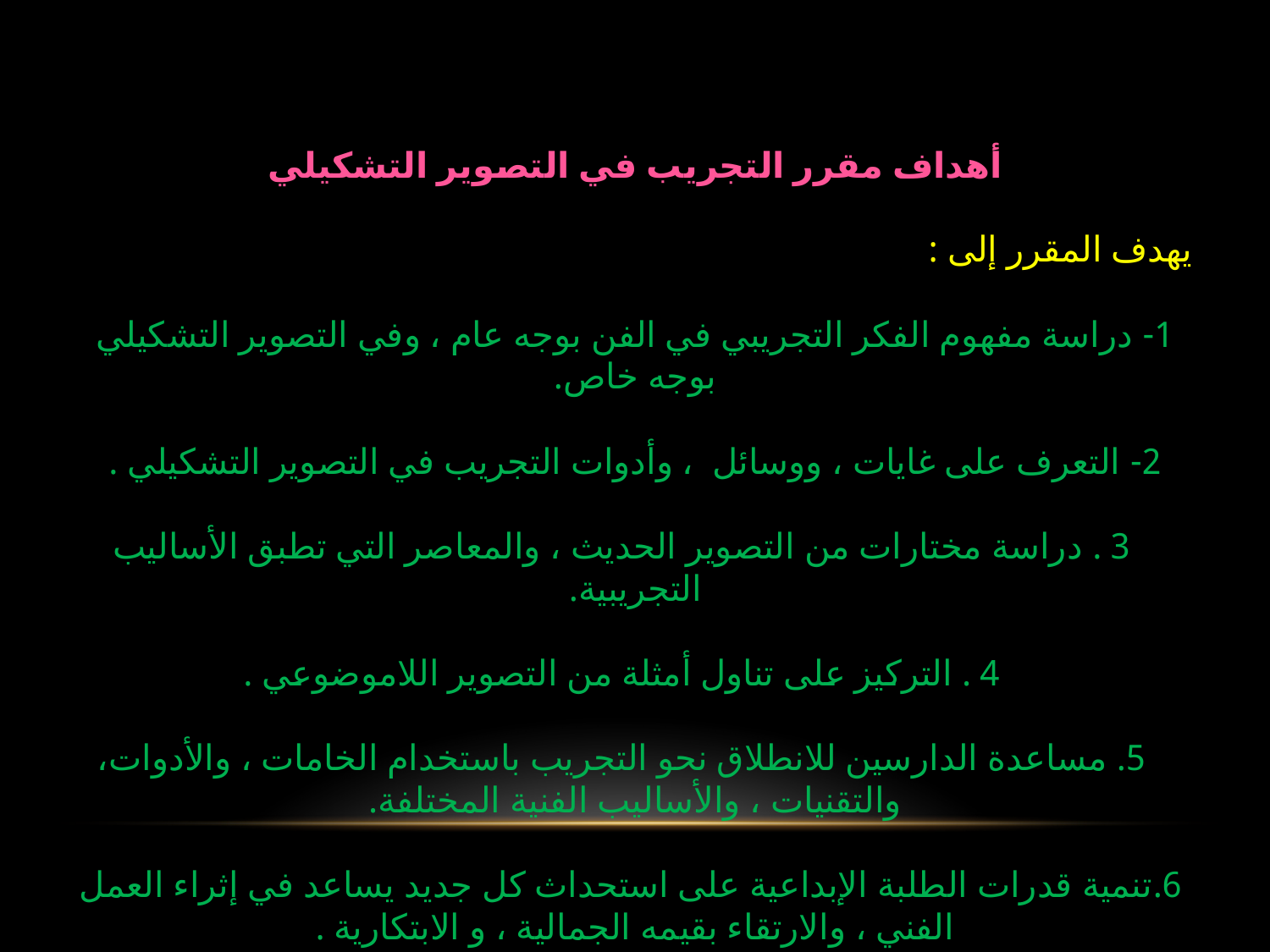

أهداف مقرر التجريب في التصوير التشكيلي

يهدف المقرر إلى :

1- دراسة مفهوم الفكر التجريبي في الفن بوجه عام ، وفي التصوير التشكيلي بوجه خاص.

2- التعرف على غايات ، ووسائل  ، وأدوات التجريب في التصوير التشكيلي .

   3 . دراسة مختارات من التصوير الحديث ، والمعاصر التي تطبق الأساليب التجريبية.

   4 . التركيز على تناول أمثلة من التصوير اللاموضوعي .

   5. مساعدة الدارسين للانطلاق نحو التجريب باستخدام الخامات ، والأدوات، والتقنيات ، والأساليب الفنية المختلفة.

 6.تنمية قدرات الطلبة الإبداعية على استحداث كل جديد يساعد في إثراء العمل الفني ، والارتقاء بقيمه الجمالية ، و الابتكارية .